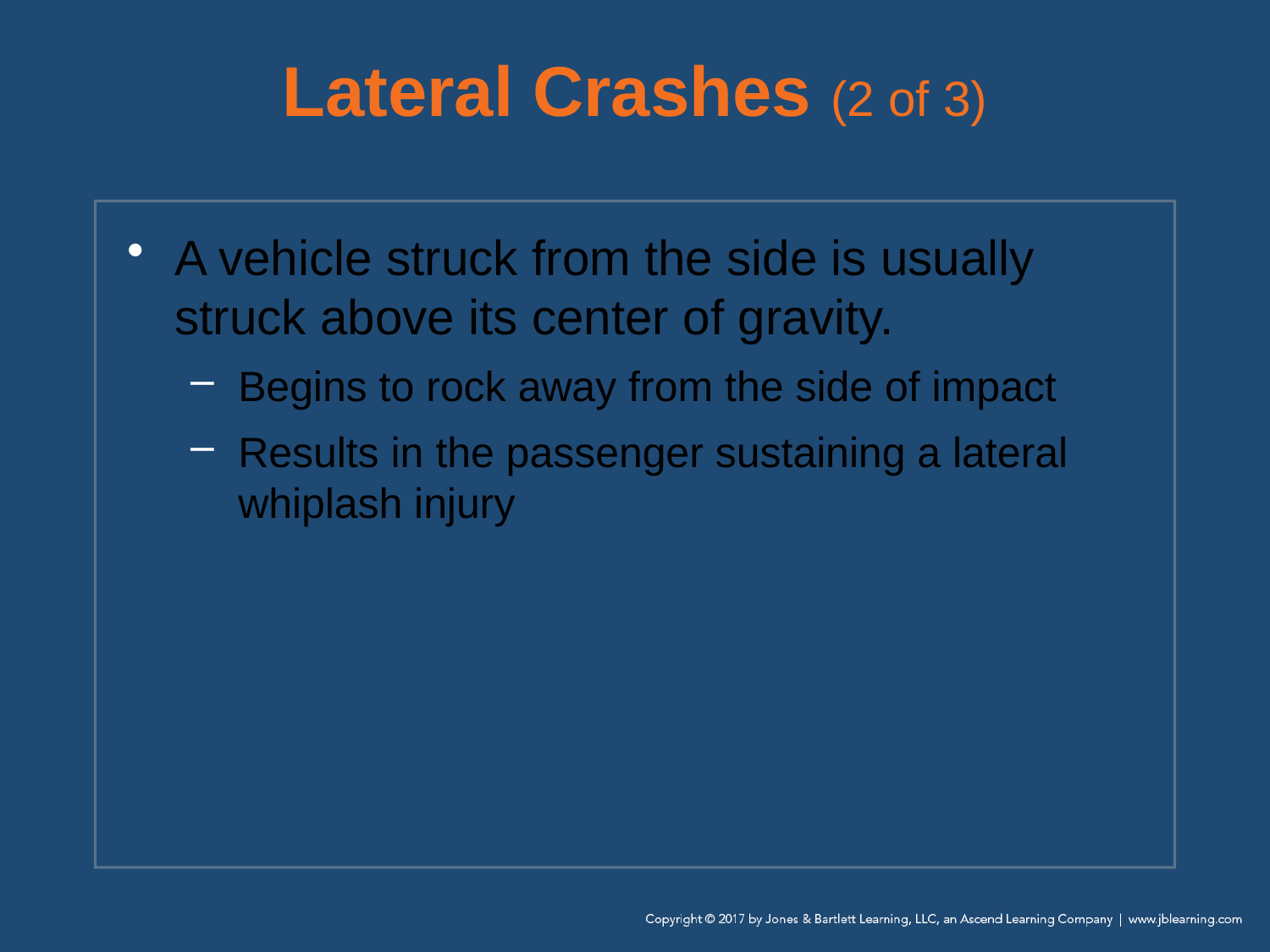

# Lateral Crashes (2 of 3)
A vehicle struck from the side is usually struck above its center of gravity.
Begins to rock away from the side of impact
Results in the passenger sustaining a lateral whiplash injury